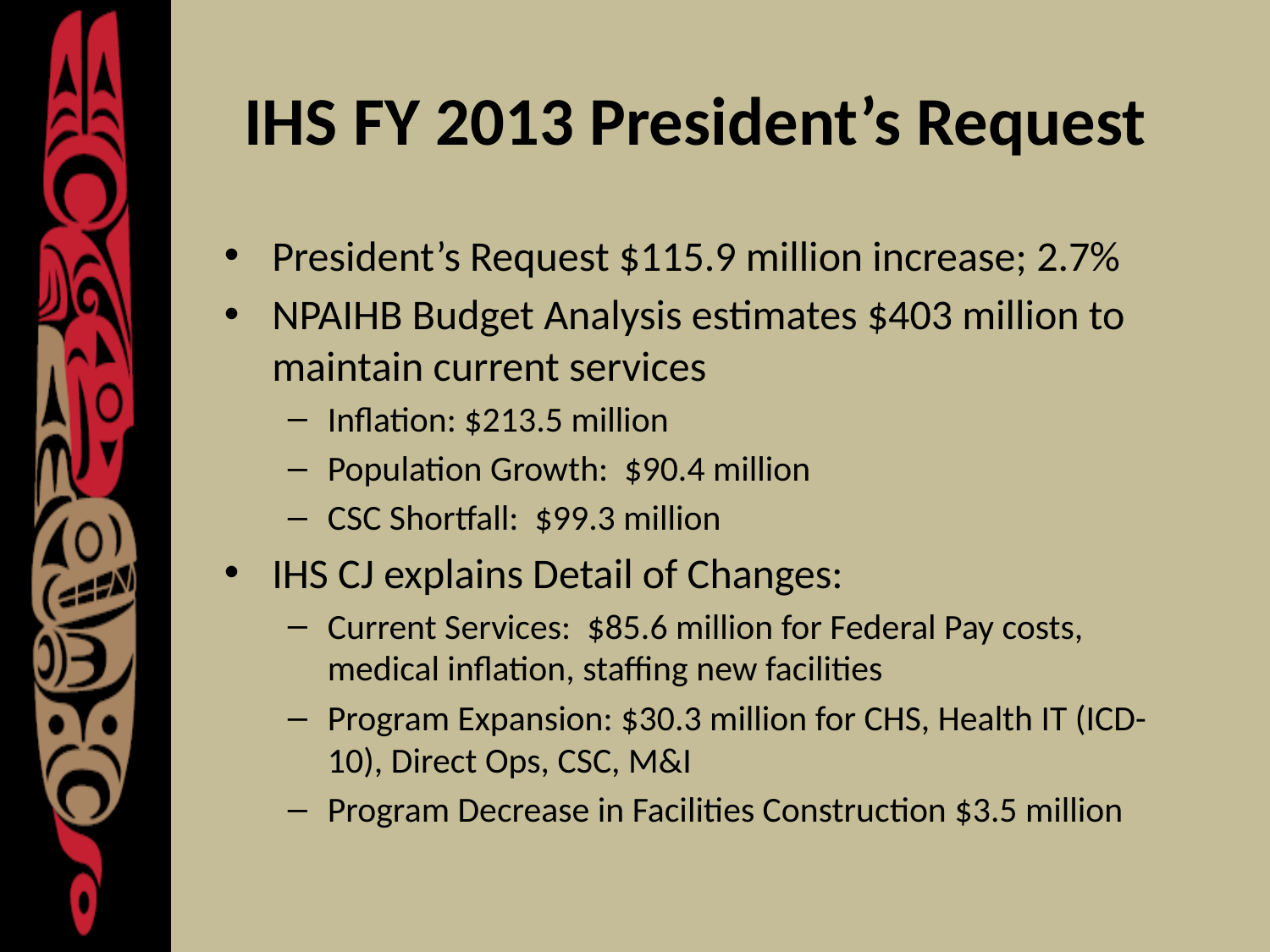

# IHS FY 2013 President’s Request
President’s Request $115.9 million increase; 2.7%
NPAIHB Budget Analysis estimates $403 million to maintain current services
Inflation: $213.5 million
Population Growth:  $90.4 million
CSC Shortfall:  $99.3 million
IHS CJ explains Detail of Changes:
Current Services:  $85.6 million for Federal Pay costs, medical inflation, staffing new facilities
Program Expansion: $30.3 million for CHS, Health IT (ICD-10), Direct Ops, CSC, M&I
Program Decrease in Facilities Construction $3.5 million